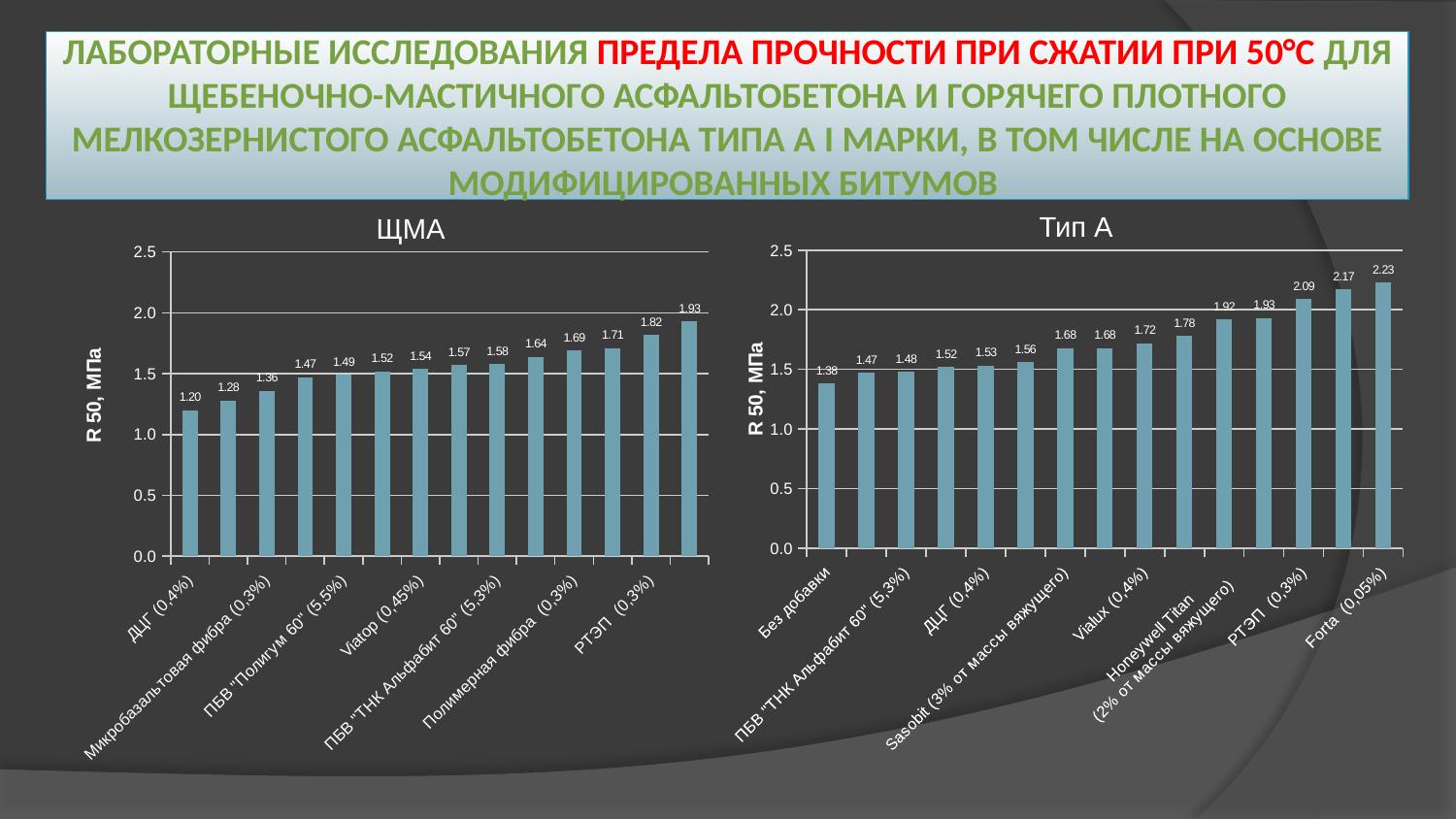

# Лабораторные исследования предела прочности при сжатии при 50°С для щебеночно-мастичного асфальтобетона и горячего плотного мелкозернистого асфальтобетона типа А I марки, в том числе на основе модифицированных битумов
Тип А
ЩМА

### Chart

| Category |  |
|---|---|
| ДЦГ (0,4%) | 1.2 |
| Унирем  (7% от массы вяжущего) | 1.28 |
| Микробазальтовая фибра (0,3%) | 1.36 |
| СД-1 (0,45%) | 1.47 |
| ПБВ "Полигум 60" (5,5%) | 1.49 |
| ПБВ "Лукоил" (5,3%) | 1.52 |
| Viatop (0,45%) | 1.54 |
| Honeywell Titan
(2% от массы вяжущего) | 1.57 |
| ПБВ "ТНК Альфабит 60" (5,3%) | 1.58 |
| Forta  (0,05%) | 1.6400000000000001 |
| Полимерная фибра  (0,3%) | 1.6900000000000002 |
| Sasobit (3% от массы вяжущего) | 1.71 |
| РТЭП  (0,3%) | 1.82 |
| Vialux (0,4%) | 1.9300000000000002 |

### Chart

| Category |  |
|---|---|
| Без добавки | 1.3800000000000001 |
| Viatop (0,45%) | 1.47 |
| ПБВ "ТНК Альфабит 60" (5,3%) | 1.48 |
| ПБВ "Лукоил" (5,3%) | 1.52 |
| ДЦГ (0,4%) | 1.53 |
| СД-1 (0,45%) | 1.56 |
| Sasobit (3% от массы вяжущего) | 1.6800000000000002 |
| ПБВ "Полигум 60" (5,5%) | 1.6800000000000002 |
| Vialux (0,4%) | 1.72 |
| Микробазальтовая фибра (0,3%) | 1.78 |
| Honeywell Titan
(2% от массы вяжущего) | 1.9200000000000002 |
| Унирем  (7% от массы вяжущего) | 1.9300000000000002 |
| РТЭП  (0,3%) | 2.09 |
| Полимерная фибра  (0,3%) | 2.17 |
| Forta  (0,05%) | 2.23 |